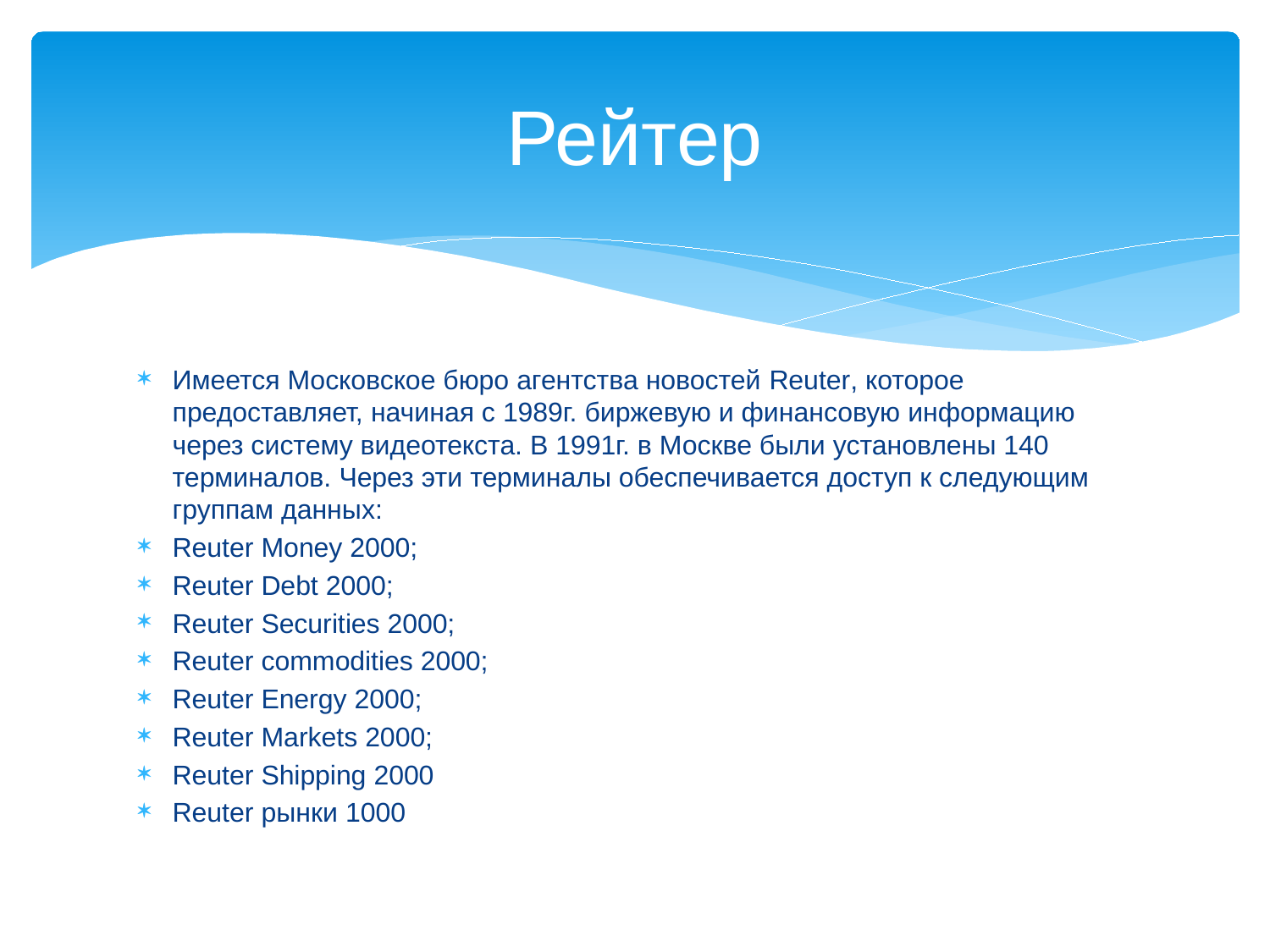

# Рейтер
Имеется Московское бюро агентства новостей Reuter, которое предоставляет, начиная с 1989г. биржевую и финансовую информацию через систему видеотекста. В 1991г. в Москве были установлены 140 терминалов. Через эти терминалы обеспечивается доступ к следующим группам данных:
Reuter Money 2000;
Reuter Debt 2000;
Reuter Securities 2000;
Reuter commodities 2000;
Reuter Energy 2000;
Reuter Markets 2000;
Reuter Shipping 2000
Reuter рынки 1000